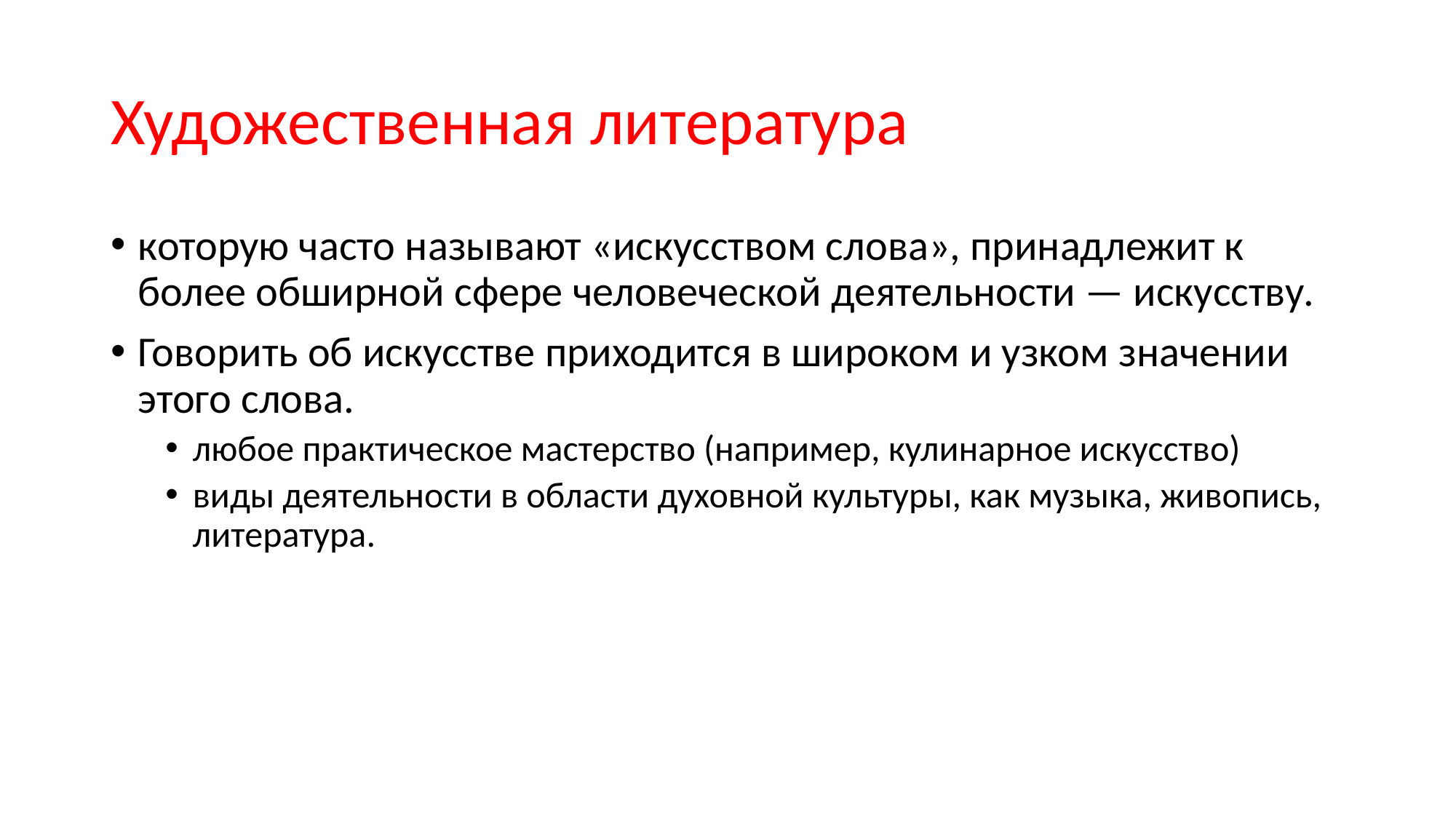

# Художественная литература
которую часто называют «искусством слова», принадлежит к более обширной сфере человеческой деятельности — искусству.
Говорить об искусстве приходится в широком и узком значении этого слова.
любое практическое мастерство (например, кулинарное искусство)
виды деятельности в области духовной культуры, как музыка, живопись, литература.